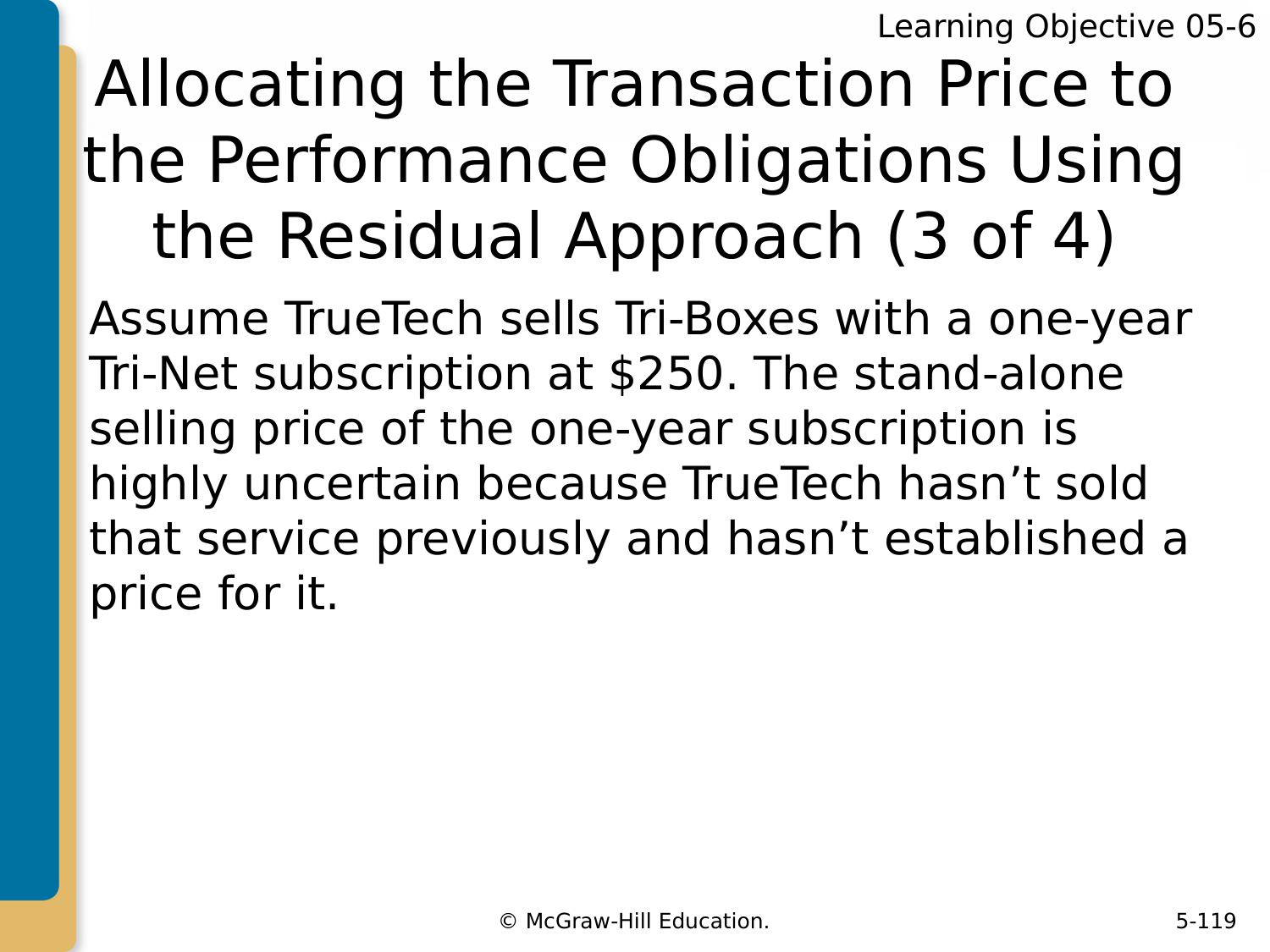

Learning Objective 05-6
# Allocating the Transaction Price to the Performance Obligations Using the Residual Approach (3 of 4)
Assume TrueTech sells Tri-Boxes with a one-year Tri-Net subscription at $250. The stand-alone selling price of the one-year subscription is highly uncertain because TrueTech hasn’t sold that service previously and hasn’t established a price for it.